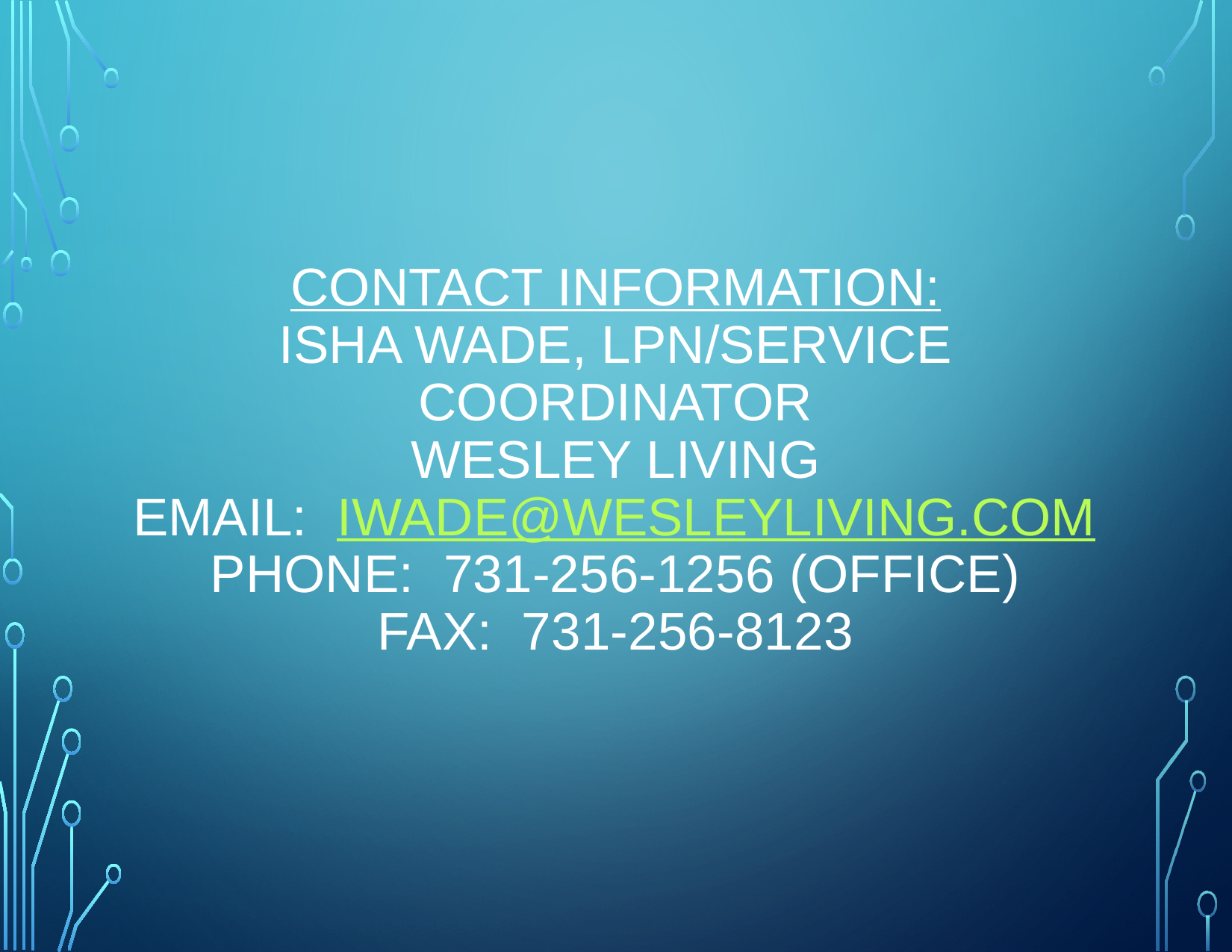

# Contact information: Isha wade, LPN/Service Coordinator Wesley living email:  Iwade@wesleyliving.com Phone:  731-256-1256 (office) Fax:  731-256-8123